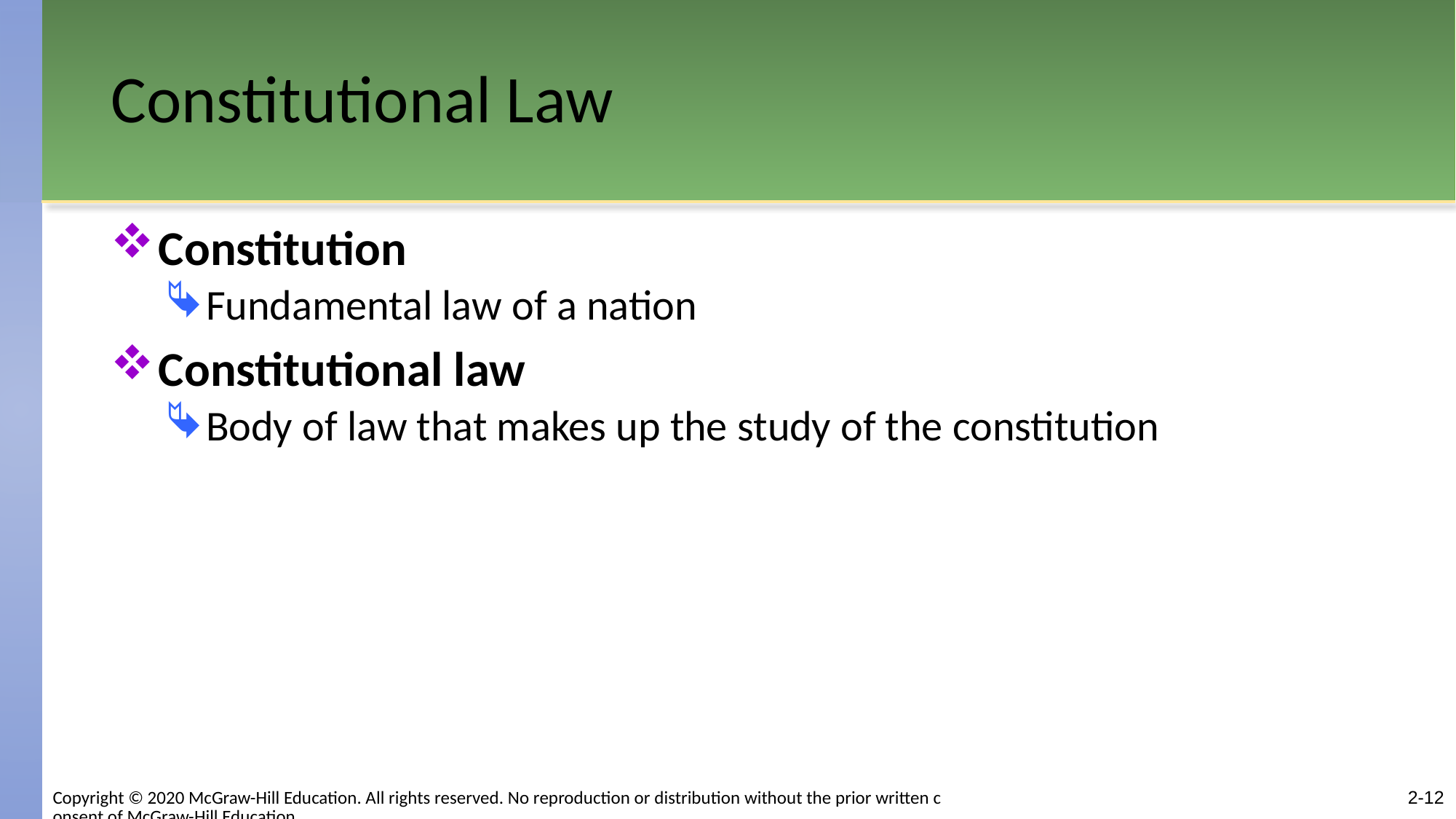

# Constitutional Law
Constitution
Fundamental law of a nation
Constitutional law
Body of law that makes up the study of the constitution
2-12
Copyright © 2020 McGraw-Hill Education. All rights reserved. No reproduction or distribution without the prior written consent of McGraw-Hill Education.